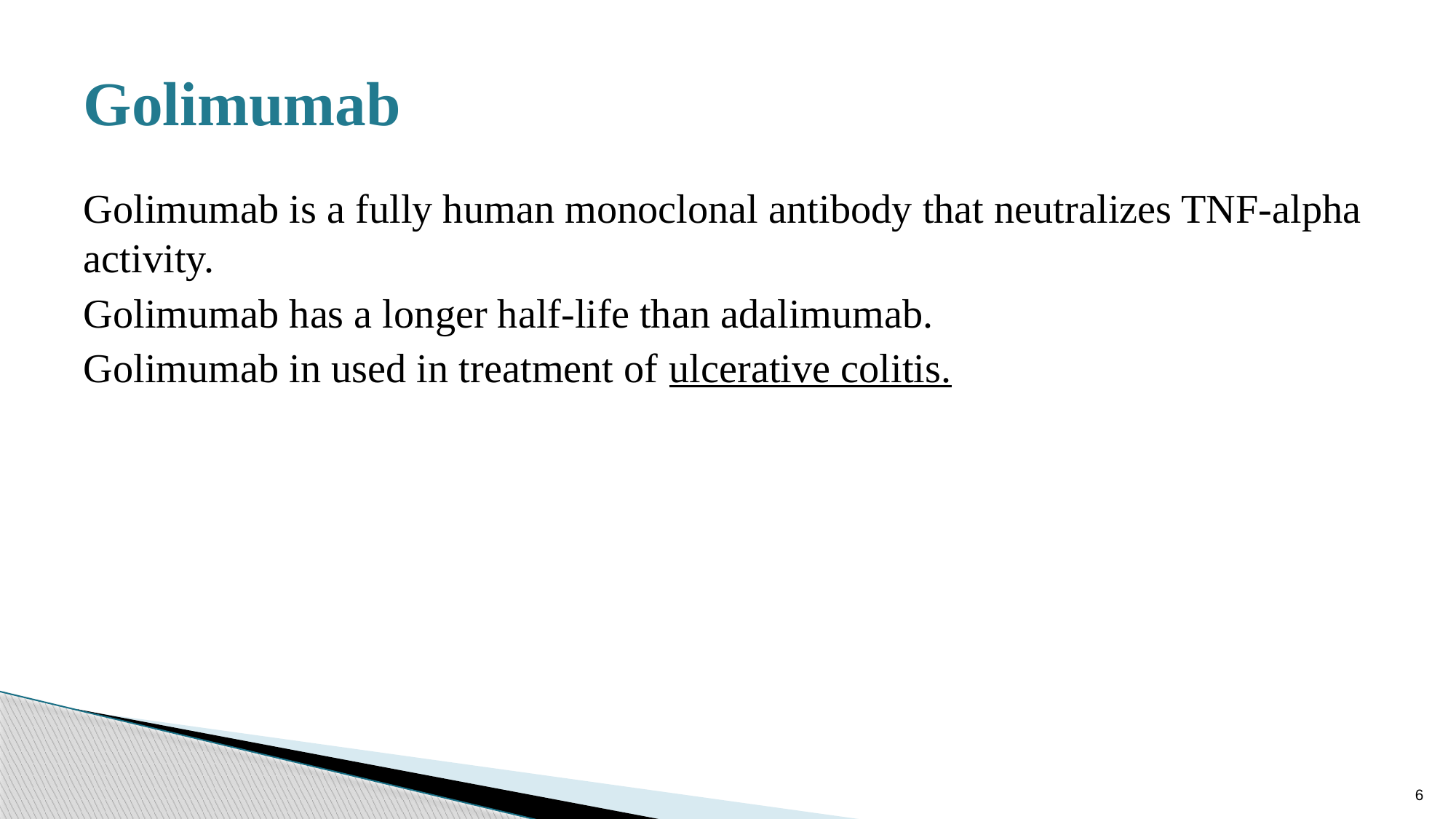

# Golimumab
Golimumab is a fully human monoclonal antibody that neutralizes TNF-alpha activity.
Golimumab has a longer half-life than adalimumab.
Golimumab in used in treatment of ulcerative colitis.
6